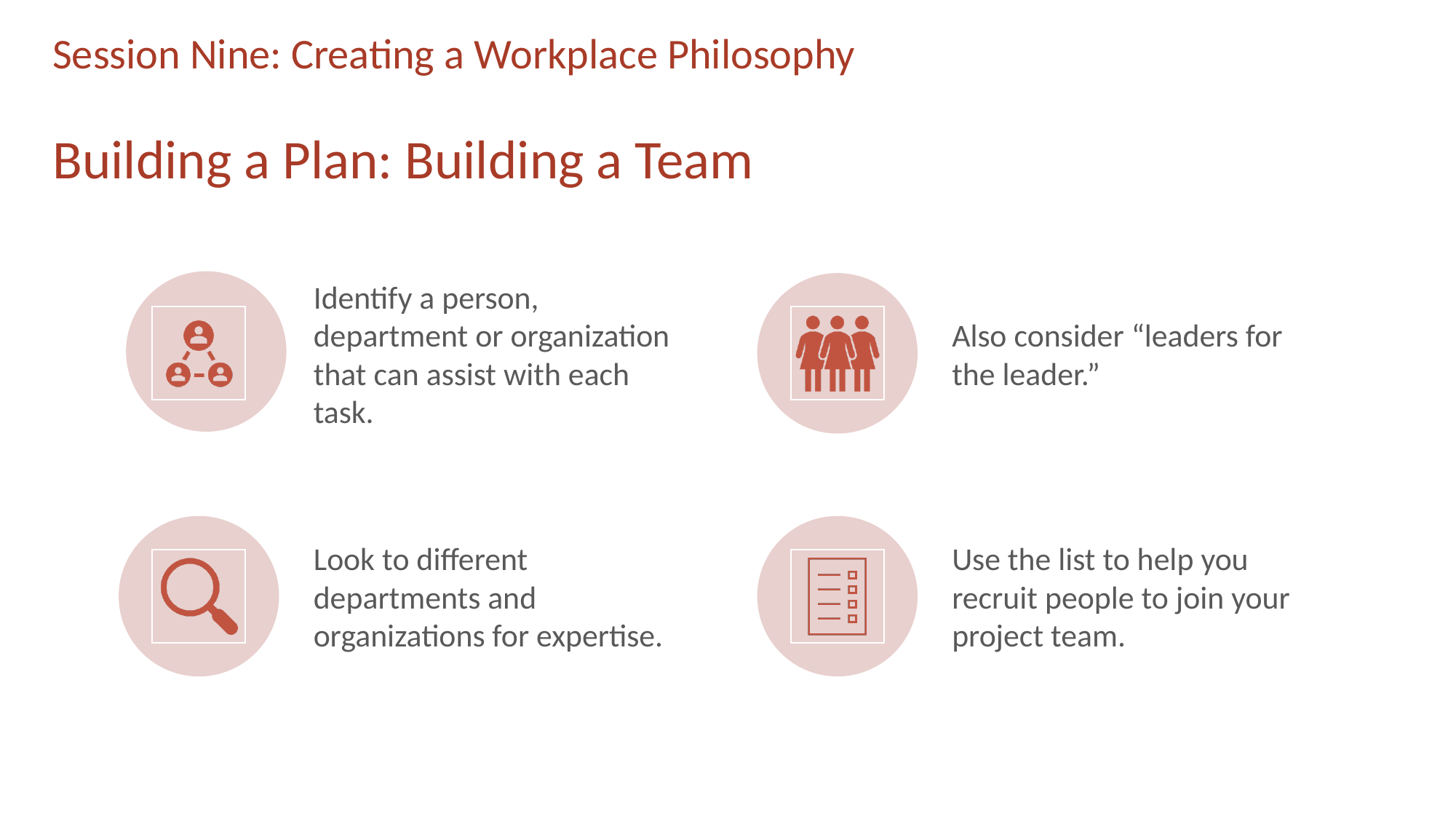

# Session Nine: Creating a Workplace Philosophy
Building a Plan: Building a Team
Identify a person, department or organization that can assist with each task.
Also consider “leaders for the leader.”
Look to different departments and organizations for expertise.
Use the list to help you recruit people to join your project team.